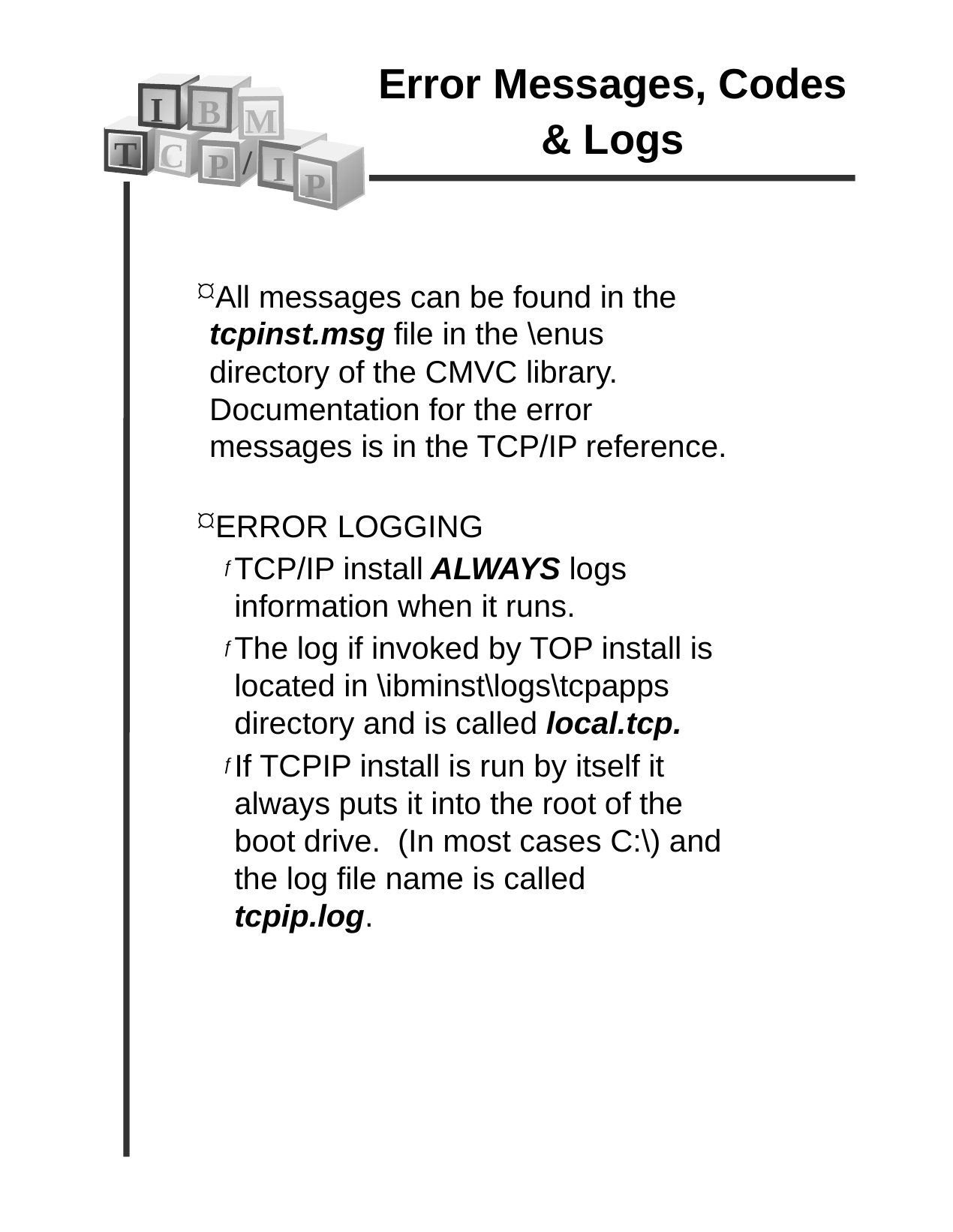

Error Messages, Codes & Logs

I

B

M

T
C

/

P

I

P

All messages can be found in the tcpinst.msg file in the \enus directory of the CMVC library.  Documentation for the error messages is in the TCP/IP reference.
ERROR LOGGING
TCP/IP install ALWAYS logs information when it runs.
The log if invoked by TOP install is located in \ibminst\logs\tcpapps directory and is called local.tcp.
If TCPIP install is run by itself it always puts it into the root of the boot drive.  (In most cases C:\) and the log file name is called tcpip.log.